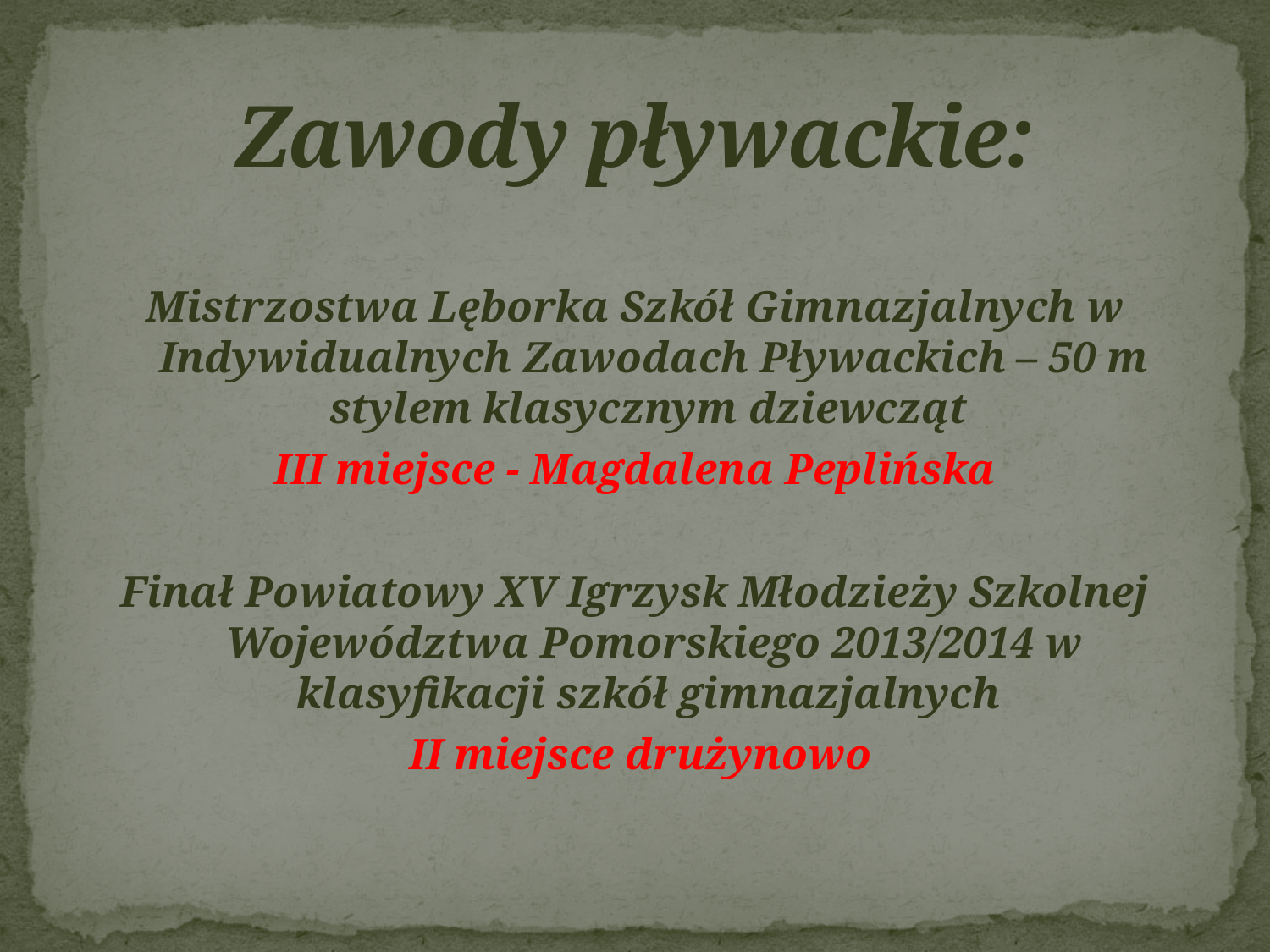

# Zawody pływackie:

Mistrzostwa Lęborka Szkół Gimnazjalnych w Indywidualnych Zawodach Pływackich – 50 m stylem klasycznym dziewcząt
III miejsce - Magdalena Peplińska

Finał Powiatowy XV Igrzysk Młodzieży Szkolnej Województwa Pomorskiego 2013/2014 w klasyfikacji szkół gimnazjalnych
 II miejsce drużynowo